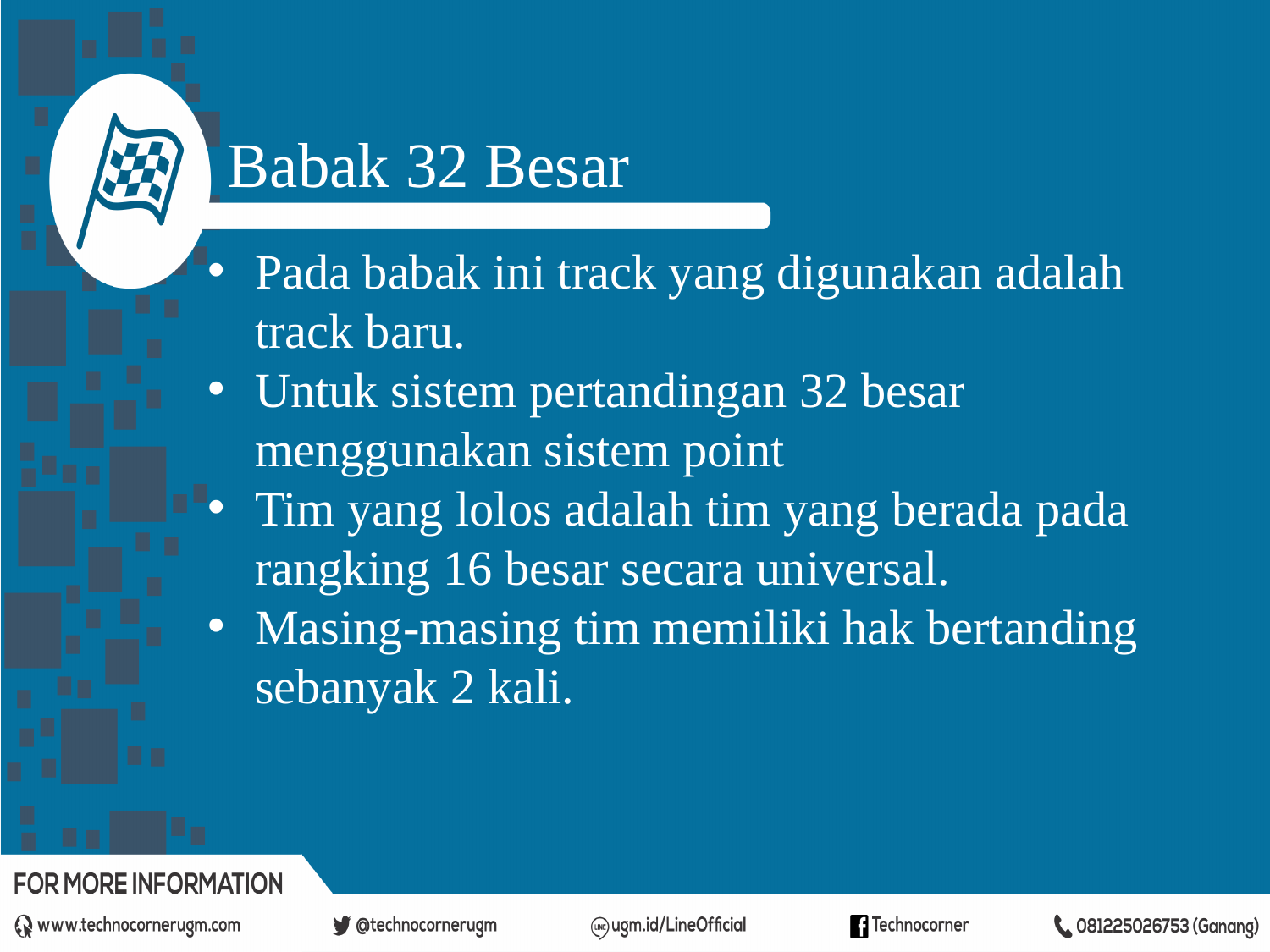

Babak 32 Besar
Pada babak ini track yang digunakan adalah track baru.
Untuk sistem pertandingan 32 besar menggunakan sistem point
Tim yang lolos adalah tim yang berada pada rangking 16 besar secara universal.
Masing-masing tim memiliki hak bertanding sebanyak 2 kali.